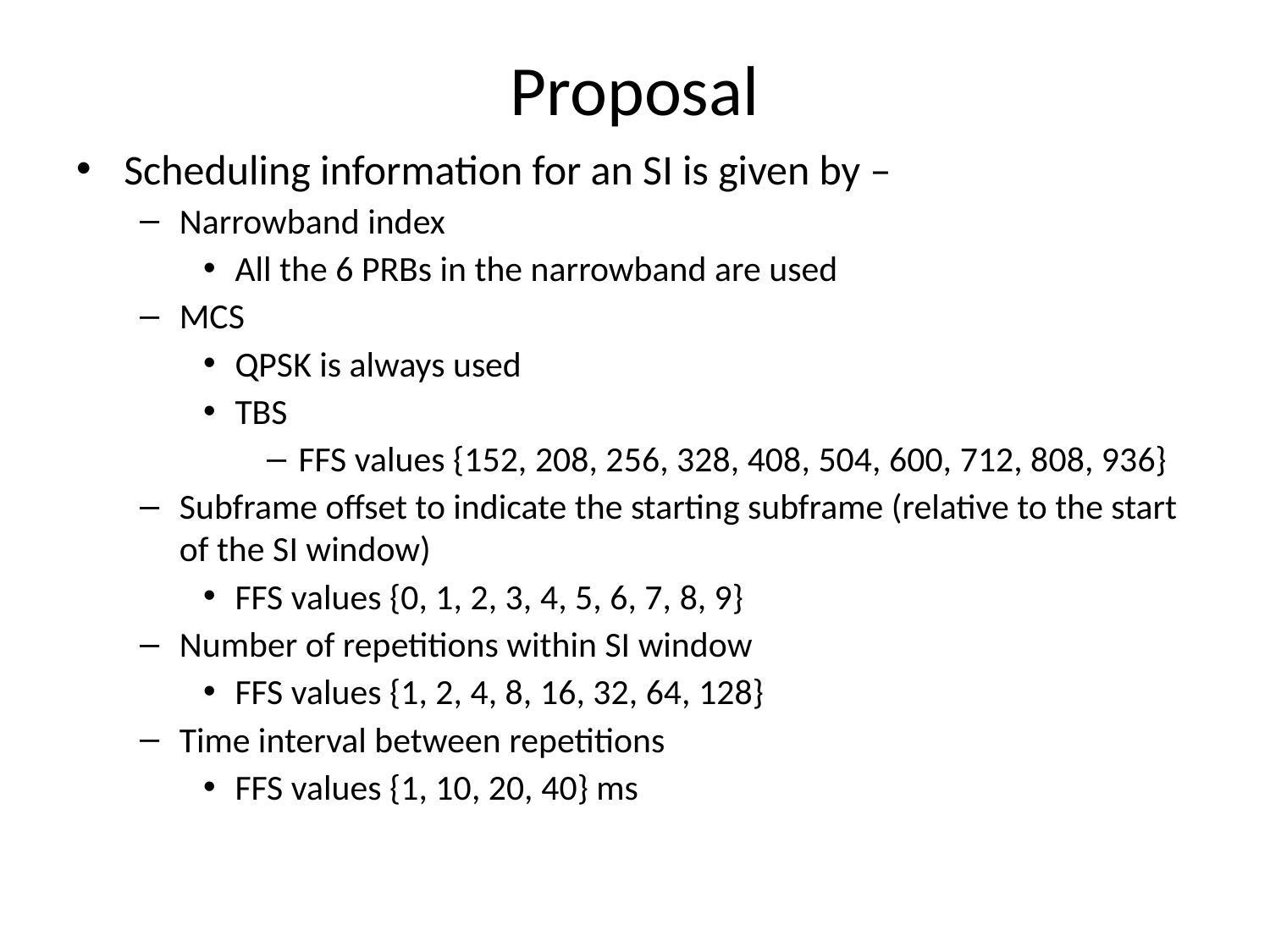

# Proposal
Scheduling information for an SI is given by –
Narrowband index
All the 6 PRBs in the narrowband are used
MCS
QPSK is always used
TBS
FFS values {152, 208, 256, 328, 408, 504, 600, 712, 808, 936}
Subframe offset to indicate the starting subframe (relative to the start of the SI window)
FFS values {0, 1, 2, 3, 4, 5, 6, 7, 8, 9}
Number of repetitions within SI window
FFS values {1, 2, 4, 8, 16, 32, 64, 128}
Time interval between repetitions
FFS values {1, 10, 20, 40} ms